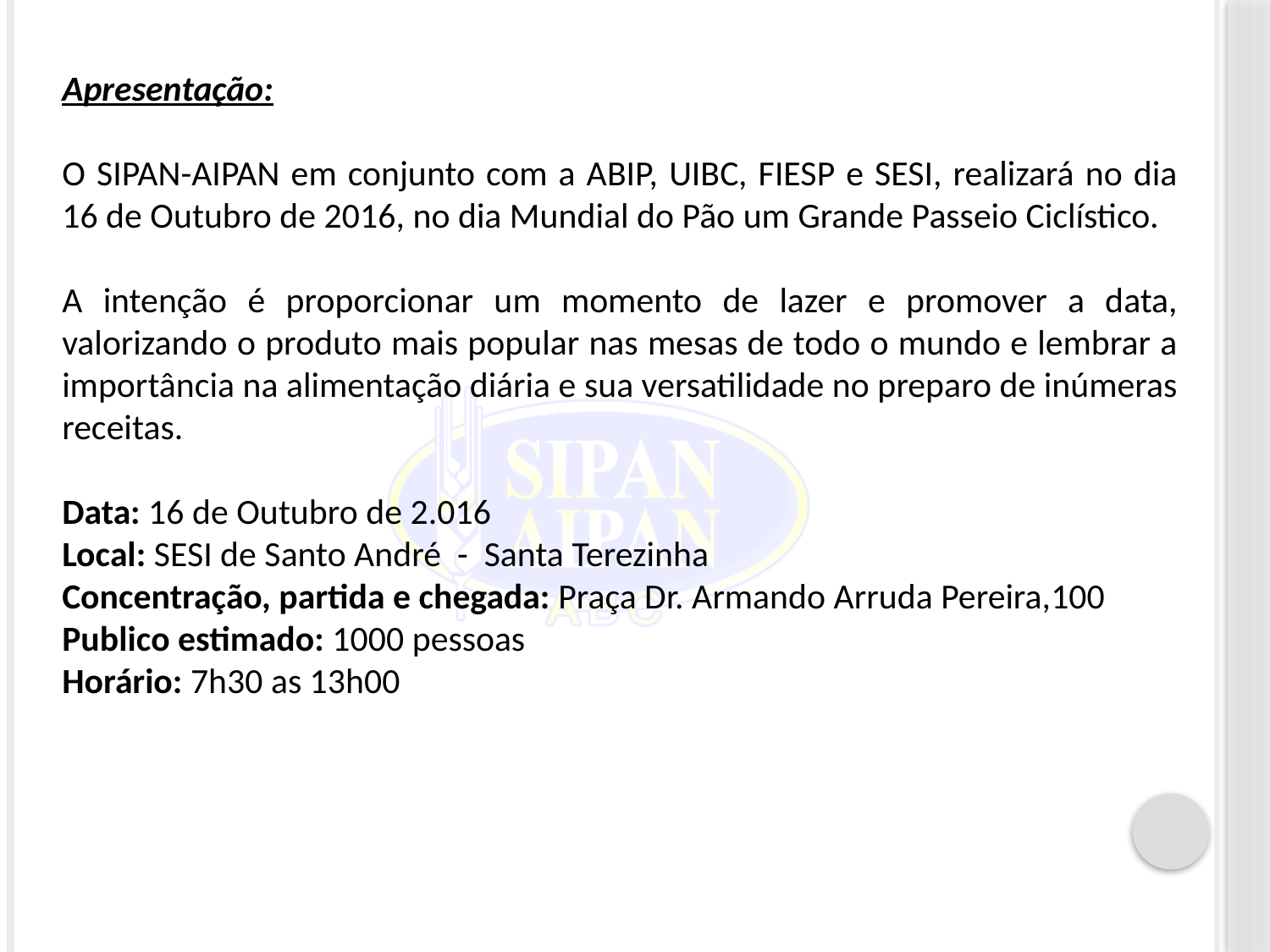

Apresentação:

O SIPAN-AIPAN em conjunto com a ABIP, UIBC, FIESP e SESI, realizará no dia 16 de Outubro de 2016, no dia Mundial do Pão um Grande Passeio Ciclístico.

A intenção é proporcionar um momento de lazer e promover a data, valorizando o produto mais popular nas mesas de todo o mundo e lembrar a importância na alimentação diária e sua versatilidade no preparo de inúmeras receitas.

Data: 16 de Outubro de 2.016
Local: SESI de Santo André  -  Santa Terezinha
Concentração, partida e chegada: Praça Dr. Armando Arruda Pereira,100
Publico estimado: 1000 pessoas
Horário: 7h30 as 13h00